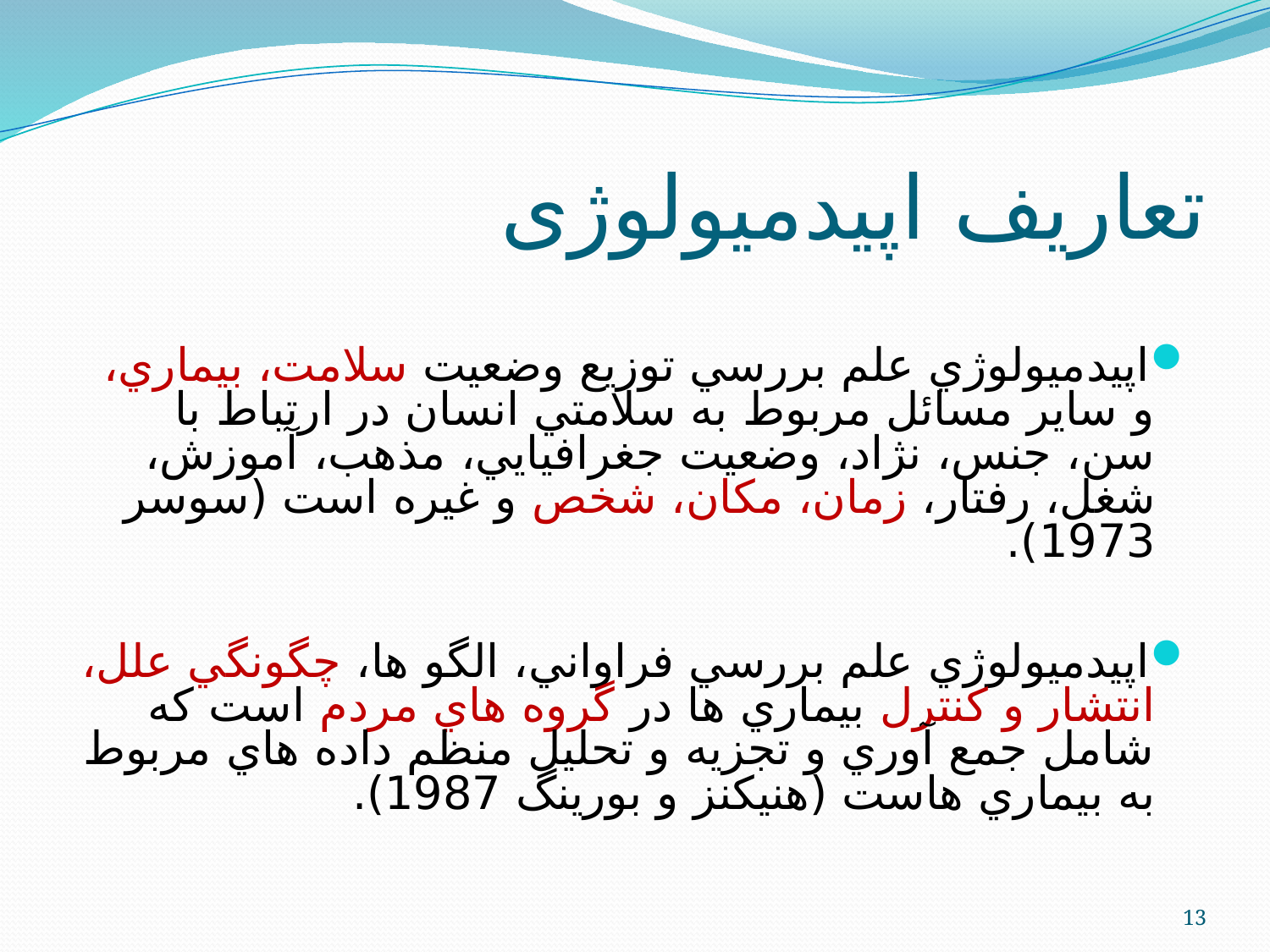

# تعاریف اپیدمیولوژی

اپيدميولوژي علم بررسي توزيع وضعيت سلامت، بيماري، و ساير مسائل مربوط به سلامتي انسان در ارتباط با سن، جنس، نژاد، وضعيت جغرافيايي، مذهب، آموزش، شغل، رفتار، زمان، مكان، شخص و غيره است (سوسر 1973).

اپيدميولوژي علم بررسي فراواني، الگو ها، چگونگي علل، انتشار و كنترل بيماري ها در گروه هاي مردم است كه شامل جمع آوري و تجزيه و تحليل منظم داده هاي مربوط به بيماري هاست (هنيكنز و بورينگ 1987).

13